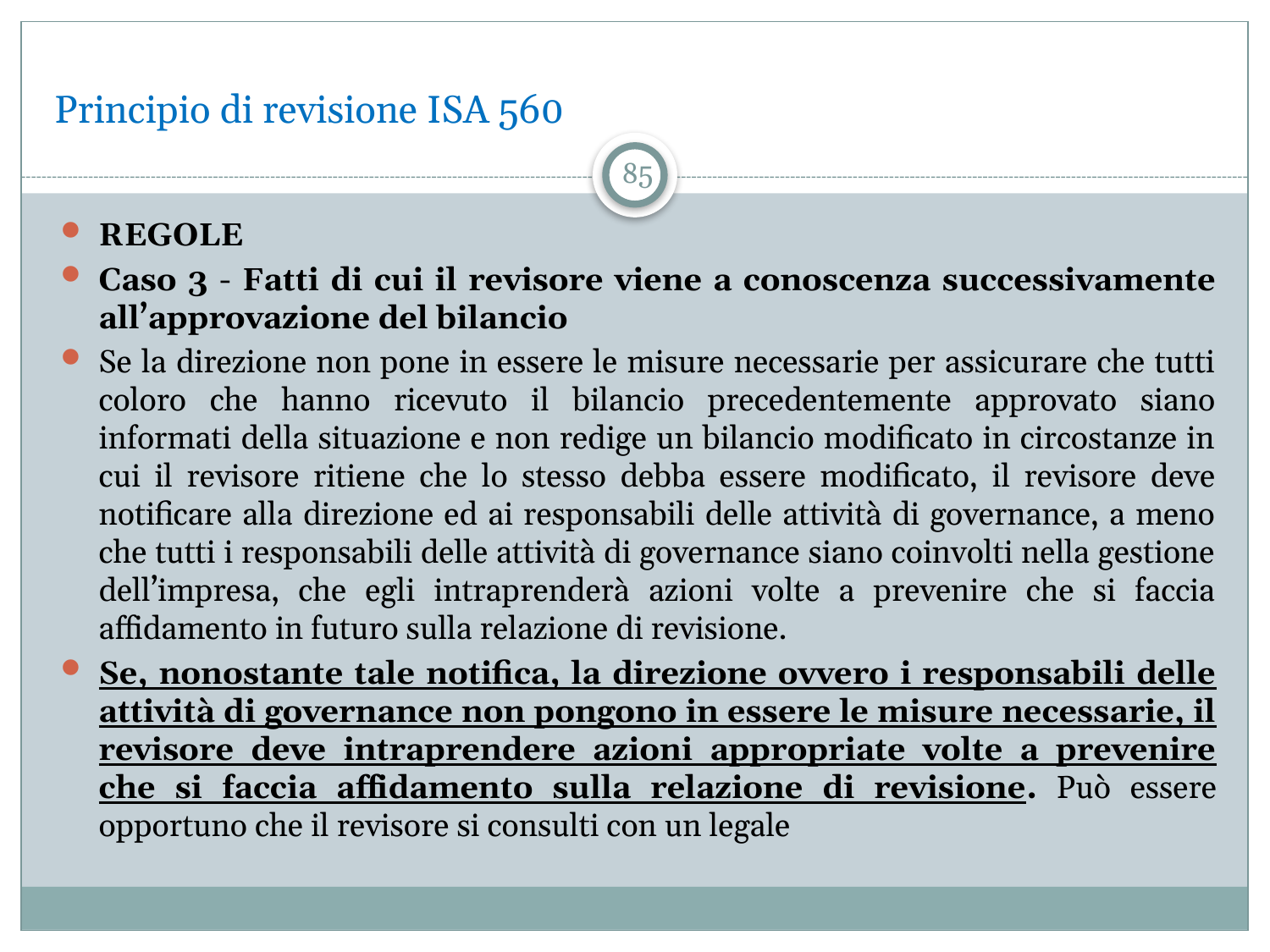

# Principio di revisione ISA 560
85
REGOLE
Caso 3 - Fatti di cui il revisore viene a conoscenza successivamente all’approvazione del bilancio
Se la direzione non pone in essere le misure necessarie per assicurare che tutti coloro che hanno ricevuto il bilancio precedentemente approvato siano informati della situazione e non redige un bilancio modificato in circostanze in cui il revisore ritiene che lo stesso debba essere modificato, il revisore deve notificare alla direzione ed ai responsabili delle attività di governance, a meno che tutti i responsabili delle attività di governance siano coinvolti nella gestione dell’impresa, che egli intraprenderà azioni volte a prevenire che si faccia affidamento in futuro sulla relazione di revisione.
Se, nonostante tale notifica, la direzione ovvero i responsabili delle attività di governance non pongono in essere le misure necessarie, il revisore deve intraprendere azioni appropriate volte a prevenire che si faccia affidamento sulla relazione di revisione. Può essere opportuno che il revisore si consulti con un legale